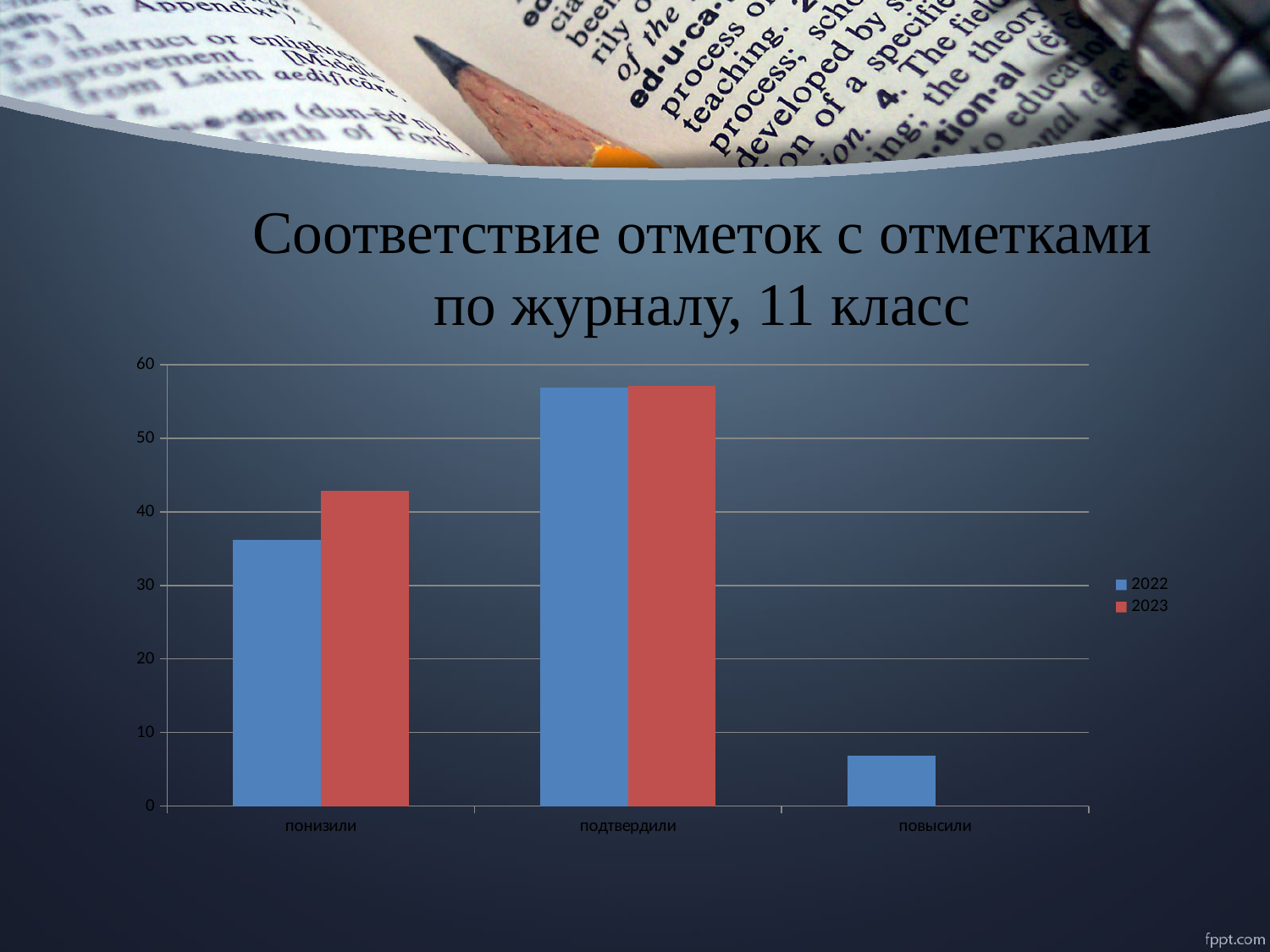

# Соответствие отметок с отметками по журналу, 11 класс

### Chart

| Category | 2022 | 2023 |
|---|---|---|
| понизили | 36.21 | 42.86 |
| подтвердили | 56.9 | 57.14 |
| повысили | 6.9 | 0.0 |